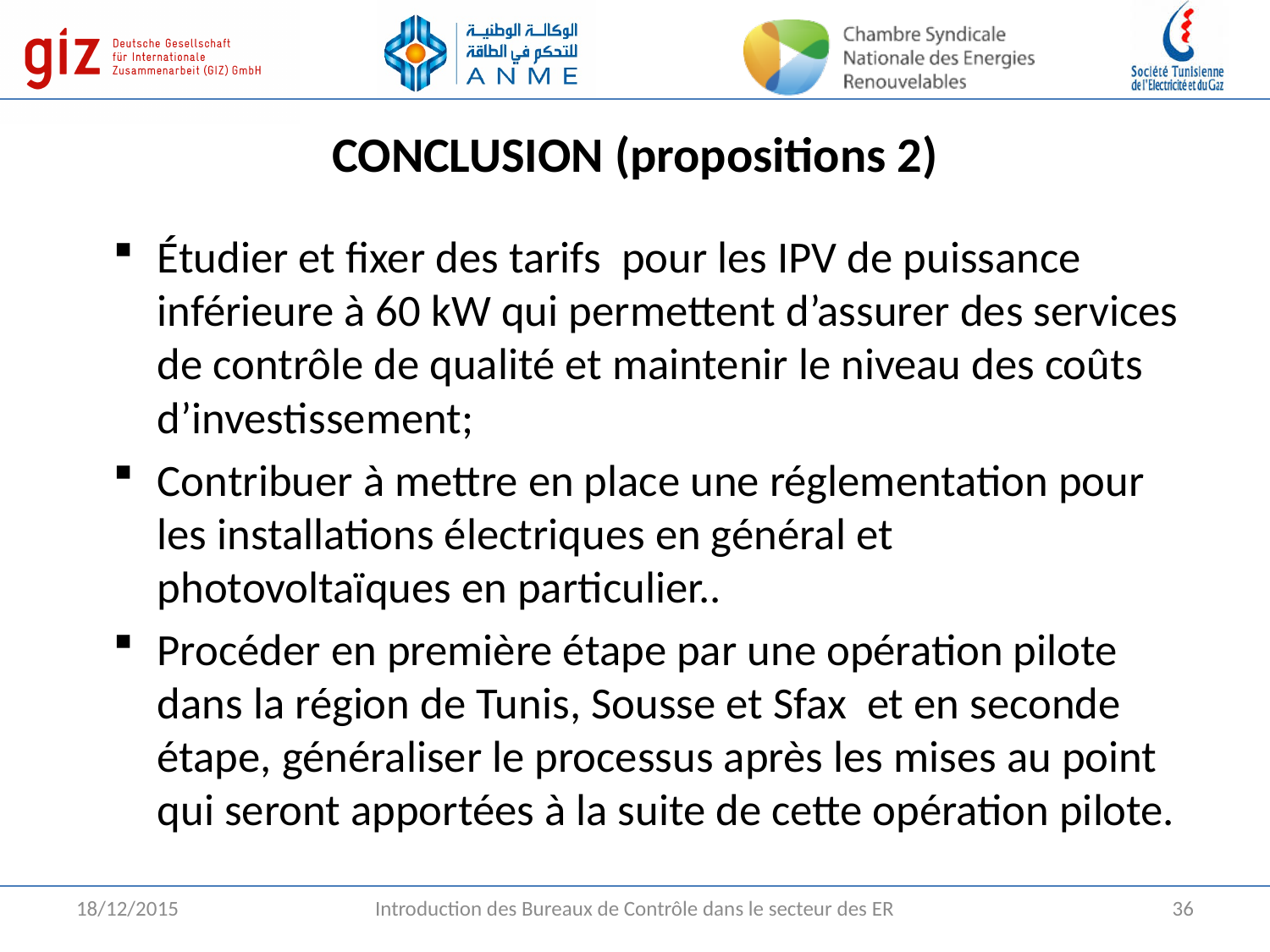

# CONCLUSION (propositions 2)
Étudier et fixer des tarifs  pour les IPV de puissance inférieure à 60 kW qui permettent d’assurer des services de contrôle de qualité et maintenir le niveau des coûts d’investissement;
Contribuer à mettre en place une réglementation pour les installations électriques en général et photovoltaïques en particulier..
Procéder en première étape par une opération pilote dans la région de Tunis, Sousse et Sfax  et en seconde étape, généraliser le processus après les mises au point qui seront apportées à la suite de cette opération pilote.
18/12/2015
Introduction des Bureaux de Contrôle dans le secteur des ER
36